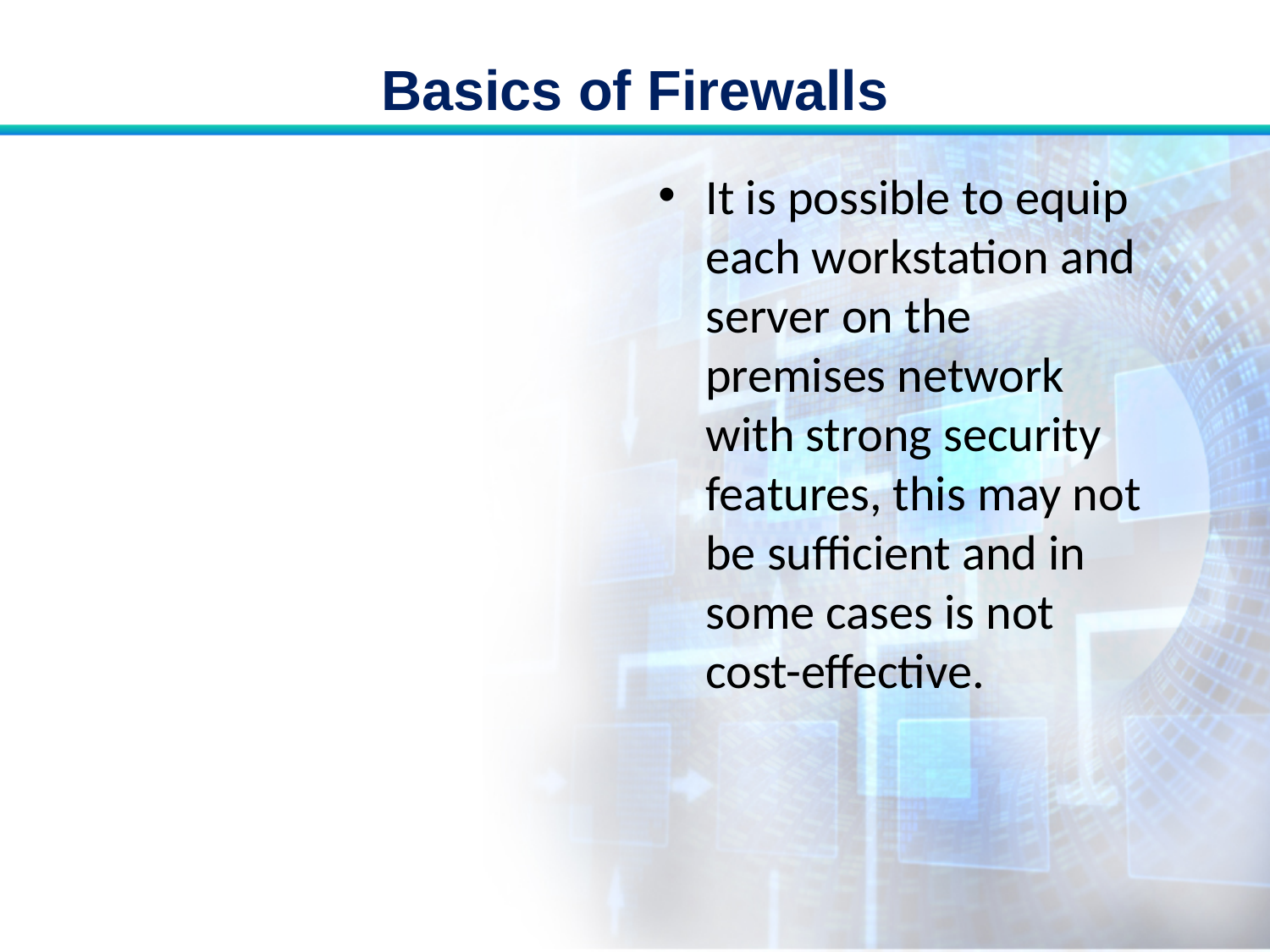

# Basics of Firewalls
It is possible to equip each workstation and server on the premises network with strong security features, this may not be sufficient and in some cases is not cost-effective.